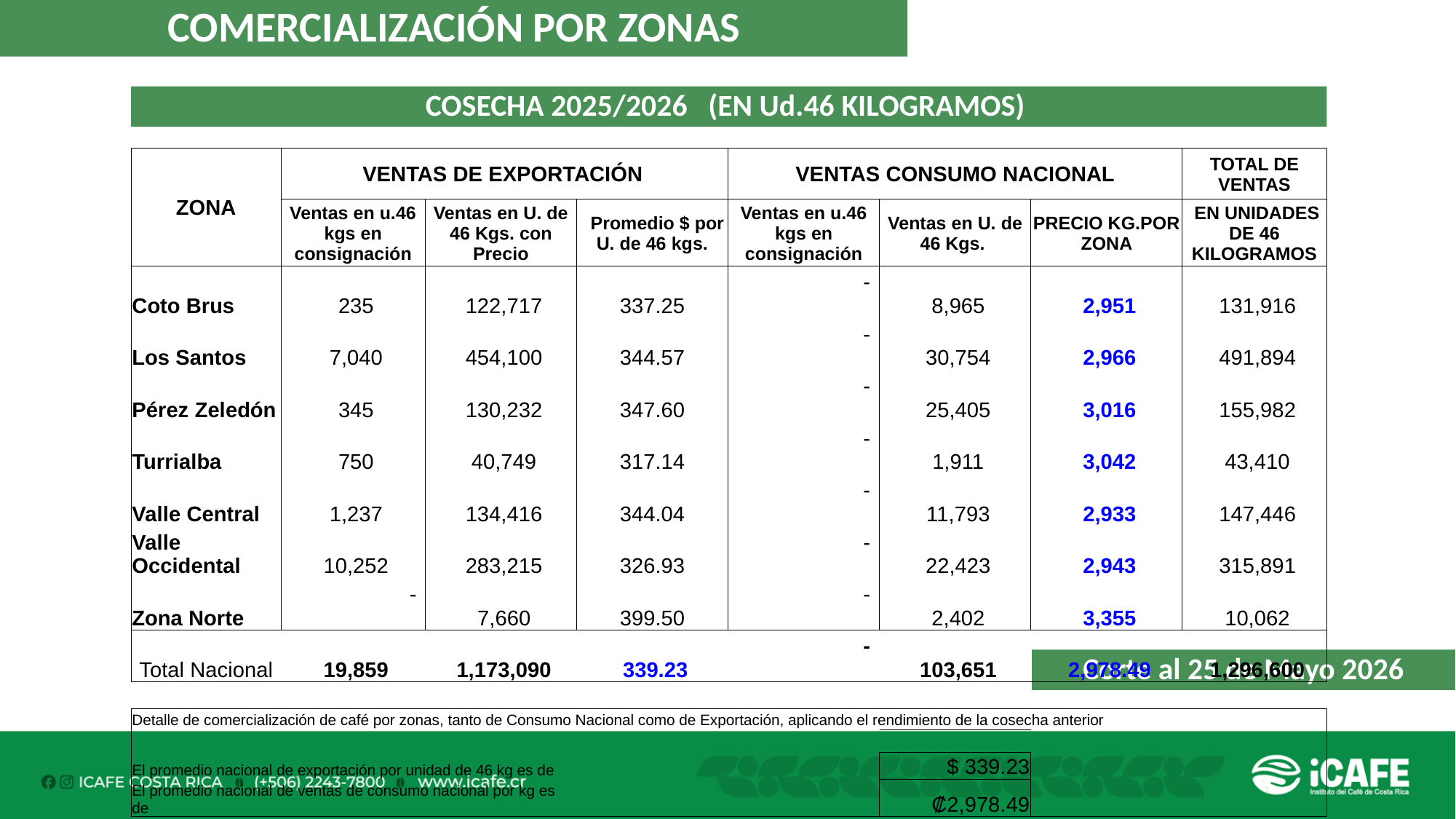

COMERCIALIZACIÓN POR ZONAS
COSECHA 2025/2026   (EN Ud.46 KILOGRAMOS)
| ZONA | VENTAS DE EXPORTACIÓN |  |  | VENTAS CONSUMO NACIONAL |  |  | TOTAL DE VENTAS |
| --- | --- | --- | --- | --- | --- | --- | --- |
|  | Ventas en u.46 kgs en consignación | Ventas en U. de 46 Kgs. con Precio | Promedio $ por U. de 46 kgs. | Ventas en u.46 kgs en consignación | Ventas en U. de 46 Kgs. | PRECIO KG.POR ZONA | EN UNIDADES DE 46 KILOGRAMOS |
| Coto Brus | 235 | 122,717 | 337.25 | - | 8,965 | 2,951 | 131,916 |
| Los Santos | 7,040 | 454,100 | 344.57 | - | 30,754 | 2,966 | 491,894 |
| Pérez Zeledón | 345 | 130,232 | 347.60 | - | 25,405 | 3,016 | 155,982 |
| Turrialba | 750 | 40,749 | 317.14 | - | 1,911 | 3,042 | 43,410 |
| Valle Central | 1,237 | 134,416 | 344.04 | - | 11,793 | 2,933 | 147,446 |
| Valle Occidental | 10,252 | 283,215 | 326.93 | - | 22,423 | 2,943 | 315,891 |
| Zona Norte | - | 7,660 | 399.50 | - | 2,402 | 3,355 | 10,062 |
| Total Nacional | 19,859 | 1,173,090 | 339.23 | - | 103,651 | 2,978.49 | 1,296,600 |
|  |  |  |  |  |  |  |  |
| Detalle de comercialización de café por zonas, tanto de Consumo Nacional como de Exportación, aplicando el rendimiento de la cosecha anterior |  |  |  |  |  |  |  |
|  |  |  |  |  |  |  |  |
| El promedio nacional de exportación por unidad de 46 kg es de |  |  |  |  | $ 339.23 |  |  |
| El promedio nacional de ventas de consumo nacional por kg es de |  |  |  |  | ₡2,978.49 |  |  |
Corte al 25 de Mayo 2026